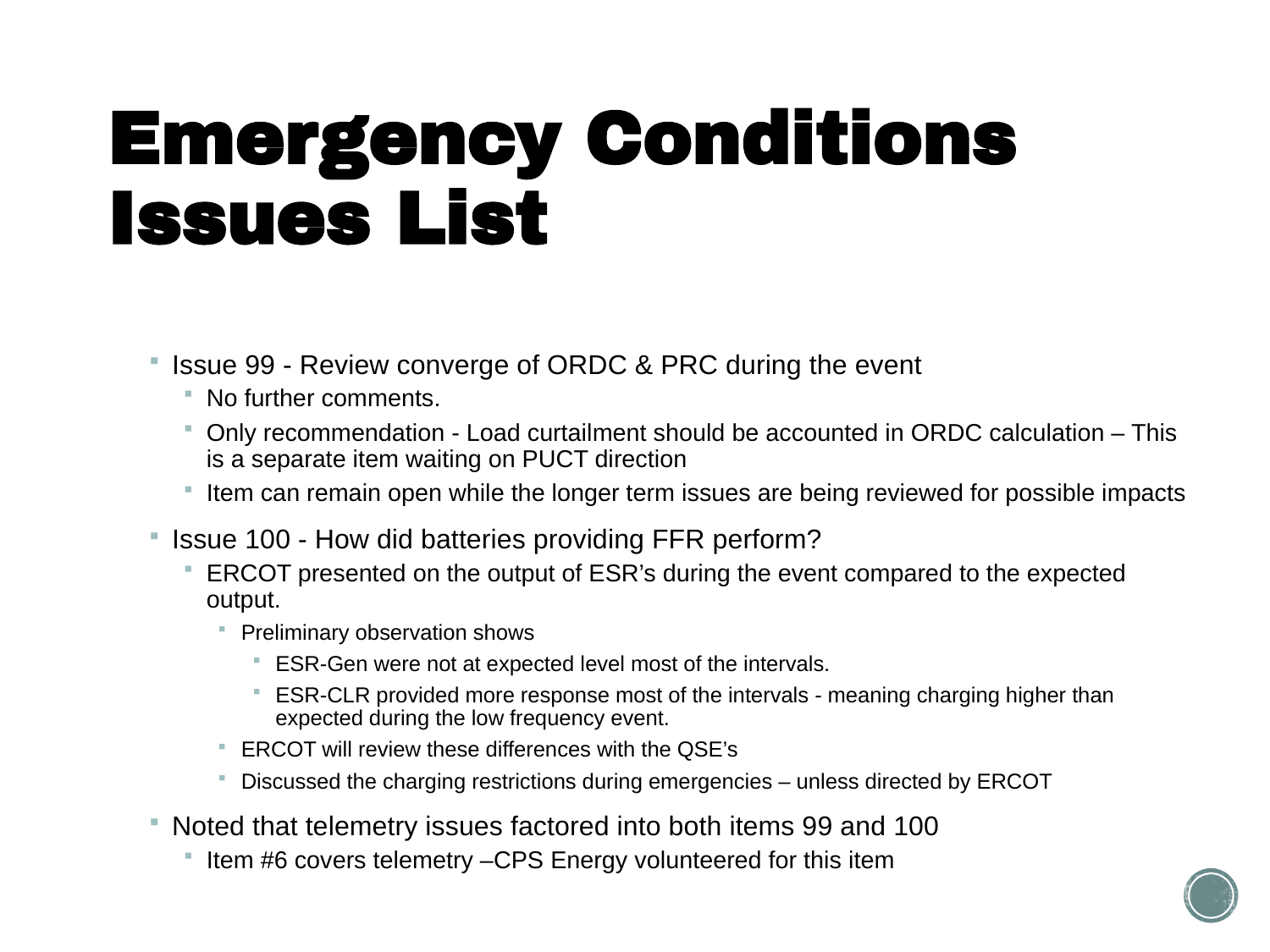

# Emergency Conditions Issues List
Issue 99 - Review converge of ORDC & PRC during the event
No further comments.
Only recommendation - Load curtailment should be accounted in ORDC calculation – This is a separate item waiting on PUCT direction
Item can remain open while the longer term issues are being reviewed for possible impacts
Issue 100 - How did batteries providing FFR perform?
ERCOT presented on the output of ESR’s during the event compared to the expected output.
Preliminary observation shows
ESR-Gen were not at expected level most of the intervals.
ESR-CLR provided more response most of the intervals - meaning charging higher than expected during the low frequency event.
ERCOT will review these differences with the QSE’s
Discussed the charging restrictions during emergencies – unless directed by ERCOT
Noted that telemetry issues factored into both items 99 and 100
Item #6 covers telemetry –CPS Energy volunteered for this item